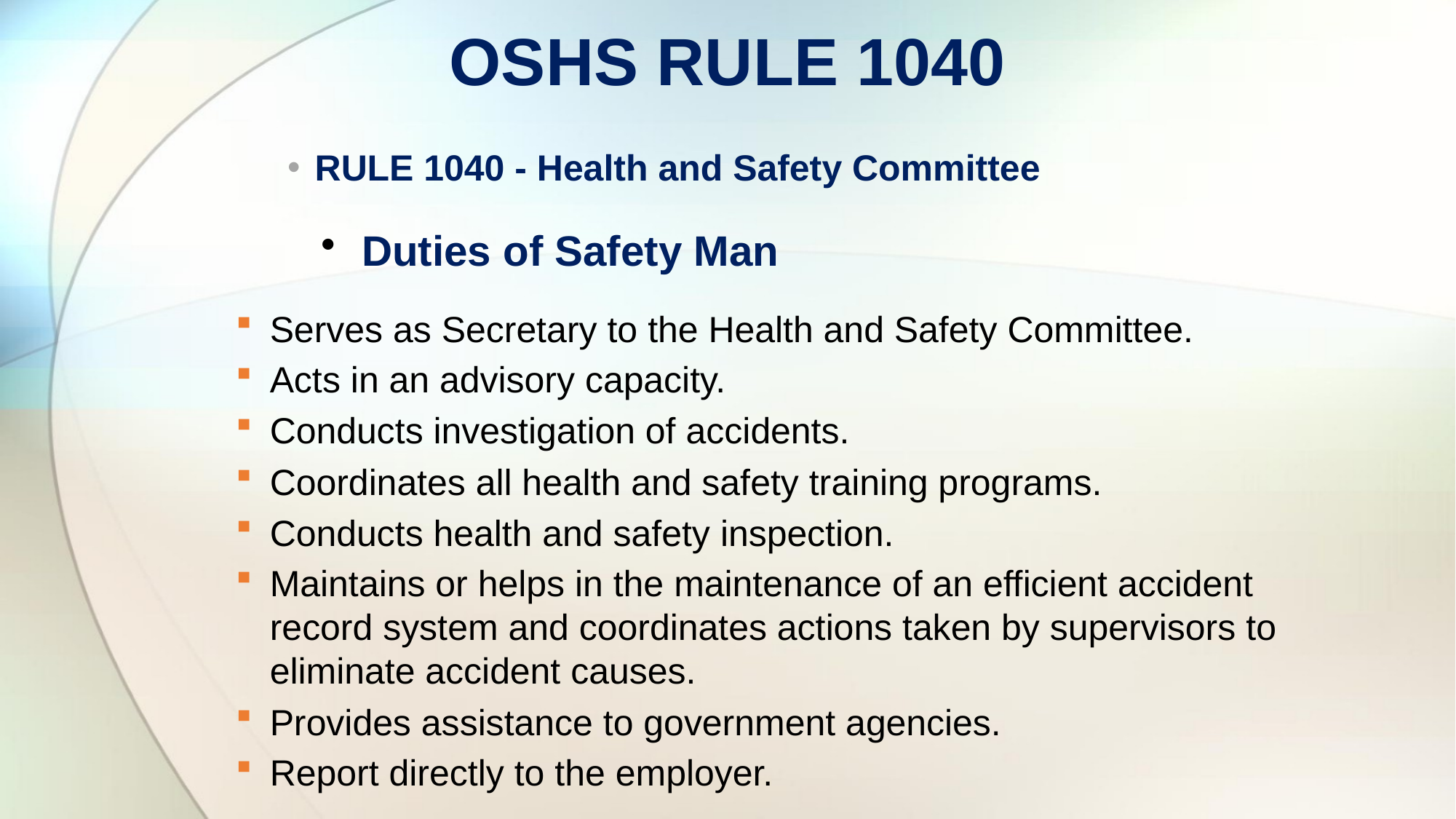

OSHS RULE 1040
RULE 1040 - Health and Safety Committee
Duties of Safety Man
Serves as Secretary to the Health and Safety Committee.
Acts in an advisory capacity.
Conducts investigation of accidents.
Coordinates all health and safety training programs.
Conducts health and safety inspection.
Maintains or helps in the maintenance of an efficient accident record system and coordinates actions taken by supervisors to eliminate accident causes.
Provides assistance to government agencies.
Report directly to the employer.